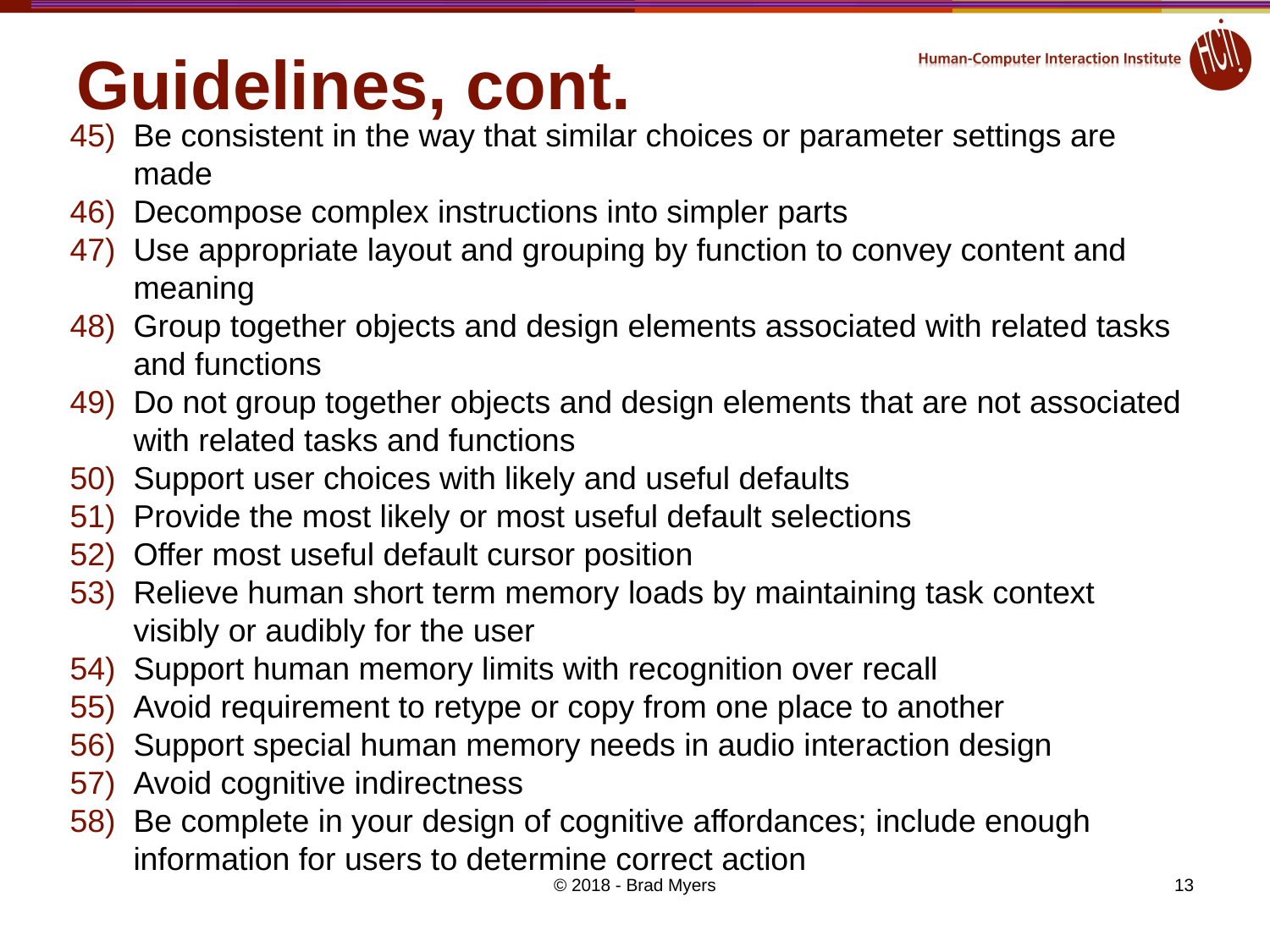

# Guidelines, cont.
Be consistent in the way that similar choices or parameter settings are made
Decompose complex instructions into simpler parts
Use appropriate layout and grouping by function to convey content and meaning
Group together objects and design elements associated with related tasks and functions
Do not group together objects and design elements that are not associated with related tasks and functions
Support user choices with likely and useful defaults
Provide the most likely or most useful default selections
Offer most useful default cursor position
Relieve human short term memory loads by maintaining task context visibly or audibly for the user
Support human memory limits with recognition over recall
Avoid requirement to retype or copy from one place to another
Support special human memory needs in audio interaction design
Avoid cognitive indirectness
Be complete in your design of cognitive affordances; include enough information for users to determine correct action
© 2018 - Brad Myers
13